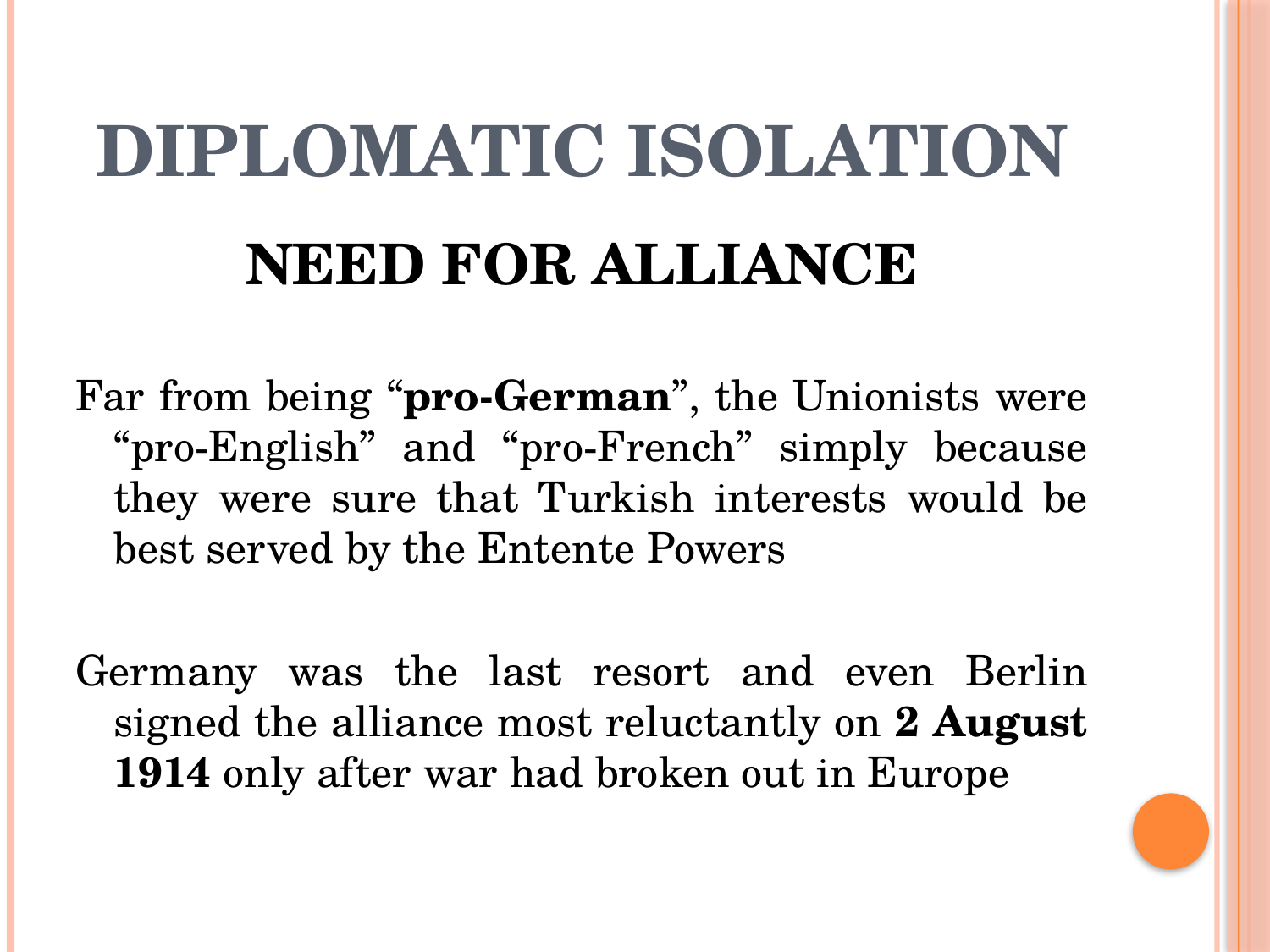

# Diplomatic isolation
NEED FOR ALLIANCE

Far from being “pro-German”, the Unionists were “pro-English” and “pro-French” simply because they were sure that Turkish interests would be best served by the Entente Powers

Germany was the last resort and even Berlin signed the alliance most reluctantly on 2 August 1914 only after war had broken out in Europe